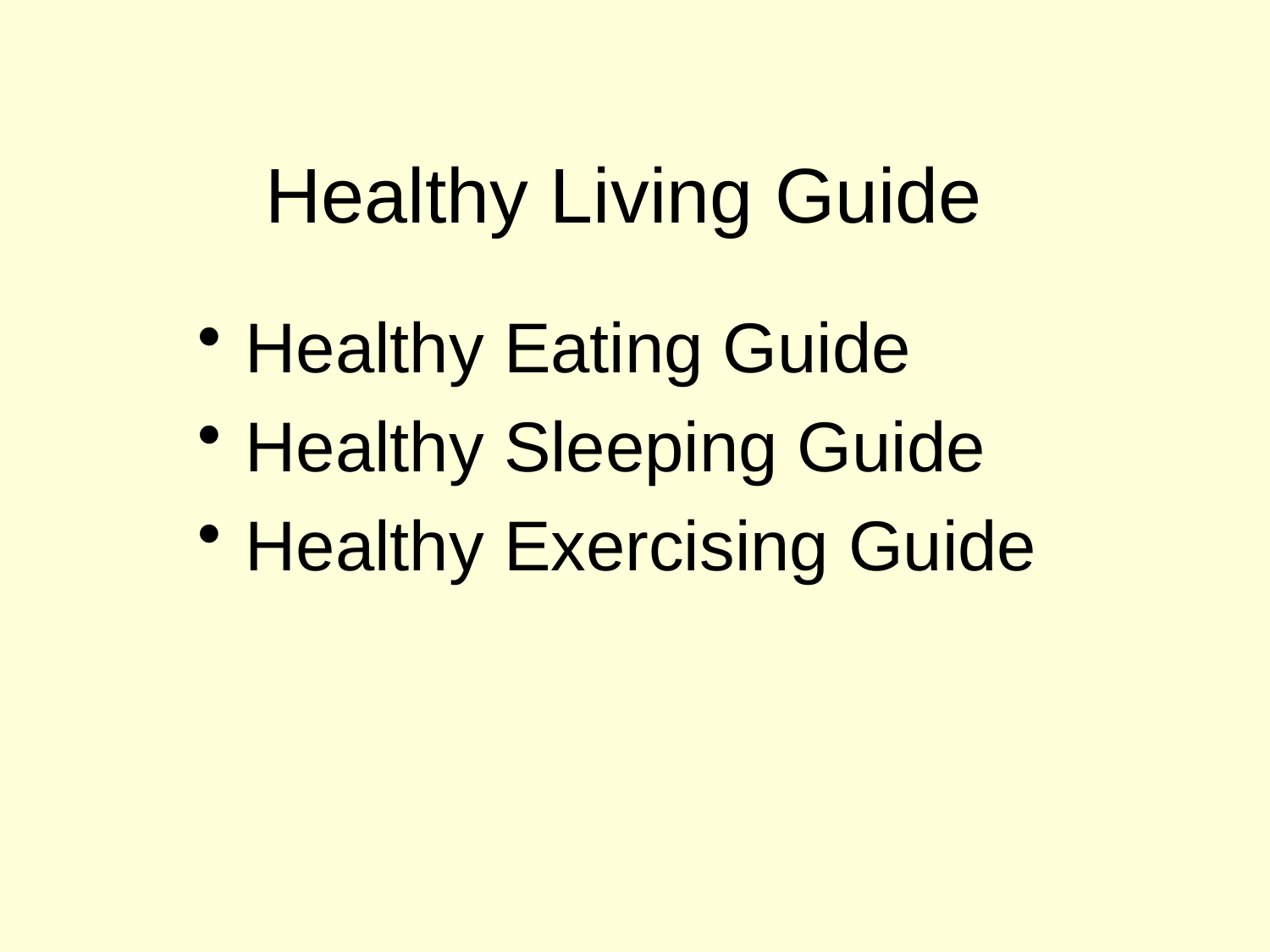

# Healthy Living Guide
Healthy Eating Guide
Healthy Sleeping Guide
Healthy Exercising Guide